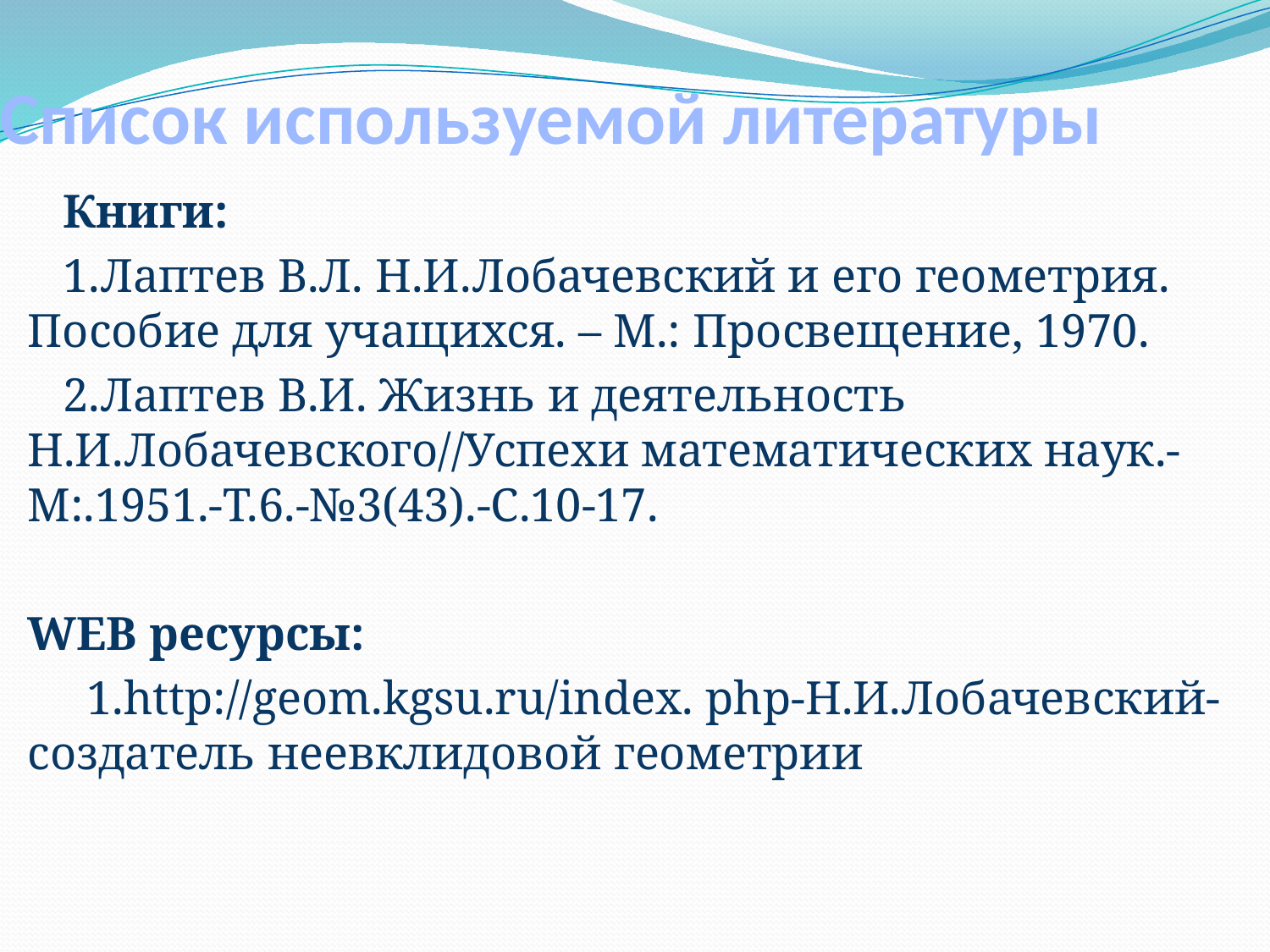

# Список используемой литературы
   Книги:
   1.Лаптев В.Л. Н.И.Лобачевский и его геометрия. Пособие для учащихся. – М.: Просвещение, 1970.
   2.Лаптев В.И. Жизнь и деятельность Н.И.Лобачевского//Успехи математических наук.-М:.1951.-Т.6.-№3(43).-С.10-17.

WEB ресурсы:
     1.http://geom.kgsu.ru/index. php-Н.И.Лобачевский-создатель неевклидовой геометрии